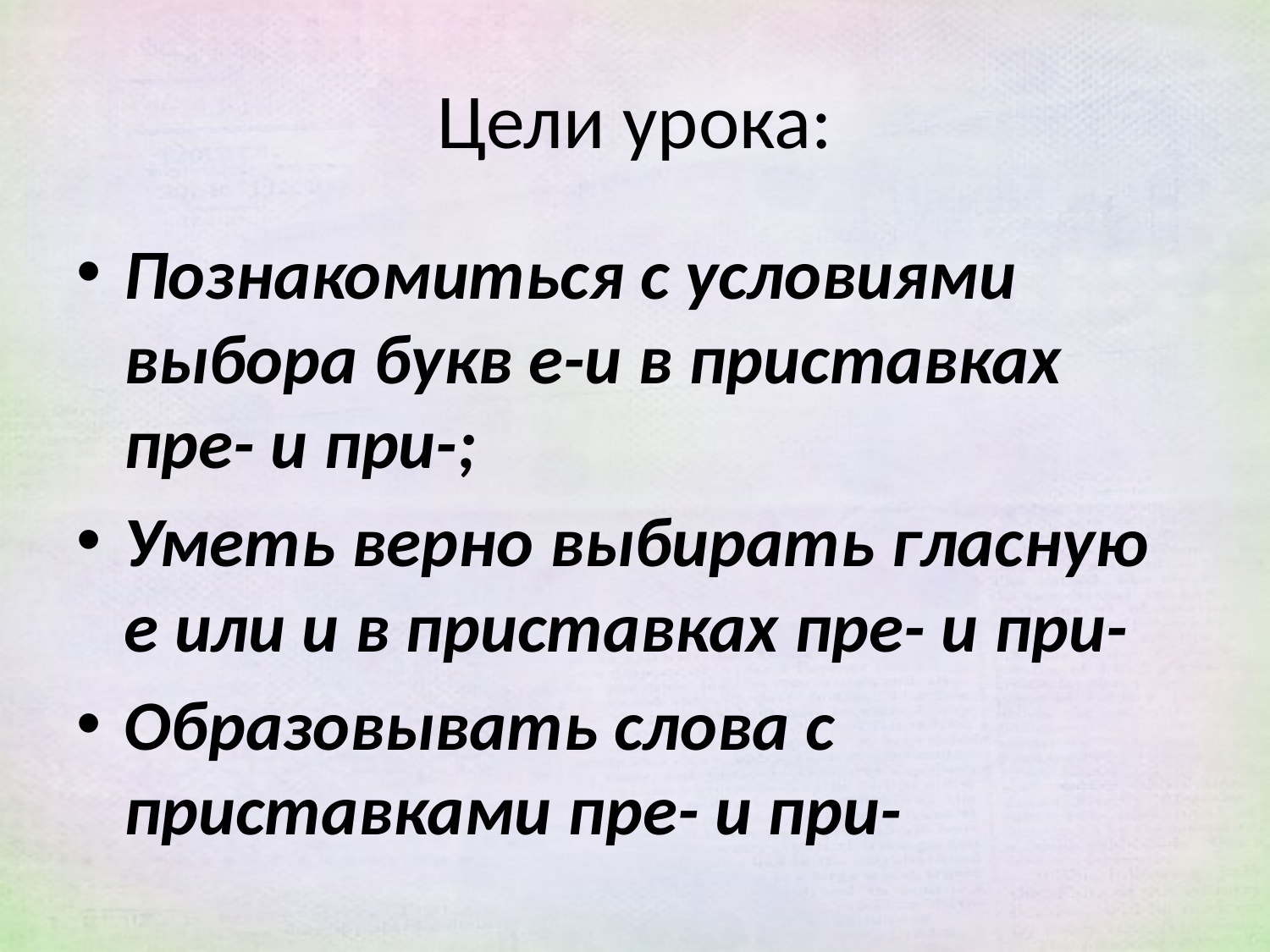

# Цели урока:
Познакомиться с условиями выбора букв е-и в приставках пре- и при-;
Уметь верно выбирать гласную е или и в приставках пре- и при-
Образовывать слова с приставками пре- и при-